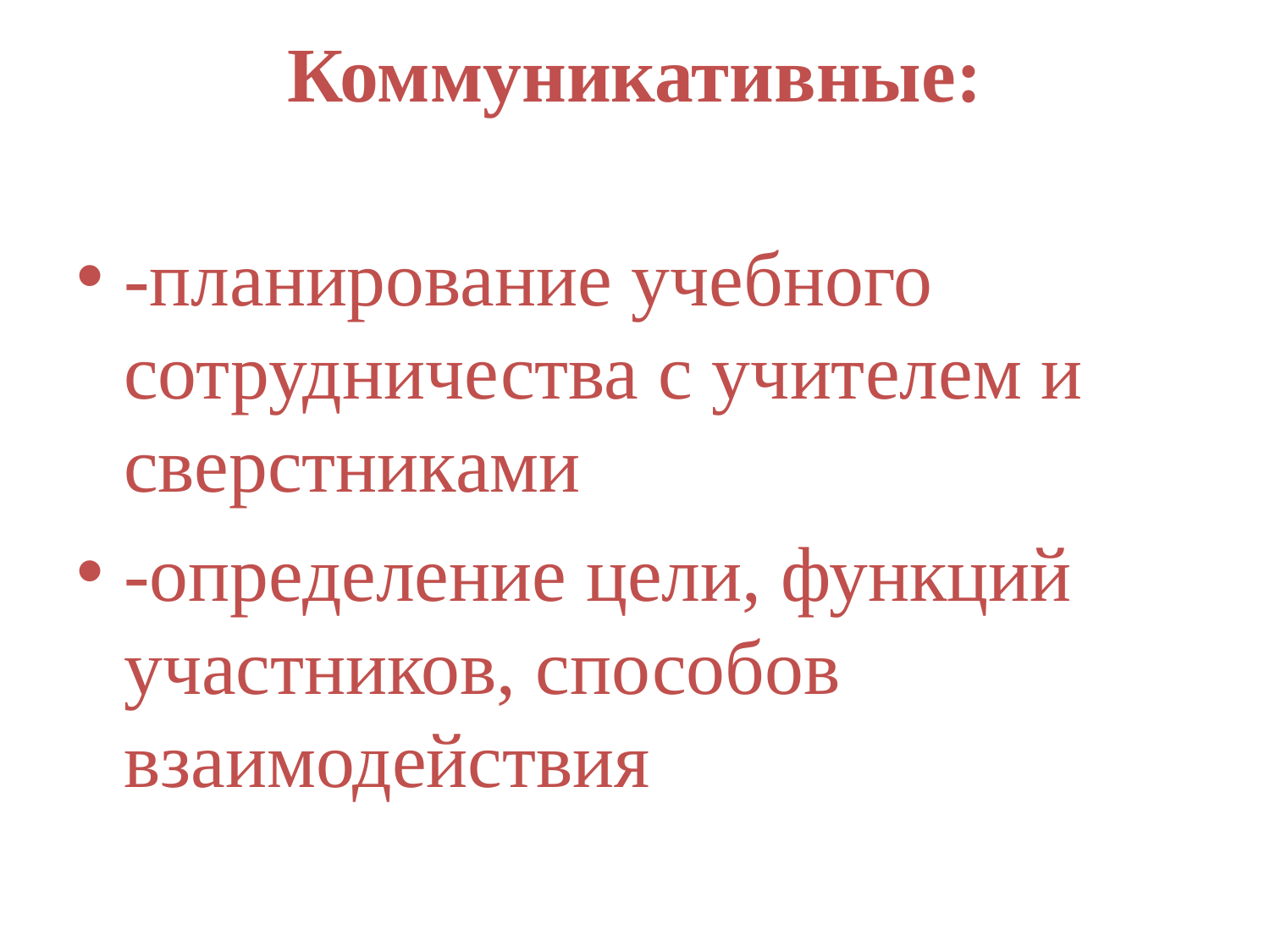

# Коммуникативные:
-планирование учебного сотрудничества с учителем и сверстниками
-определение цели, функций участников, способов взаимодействия